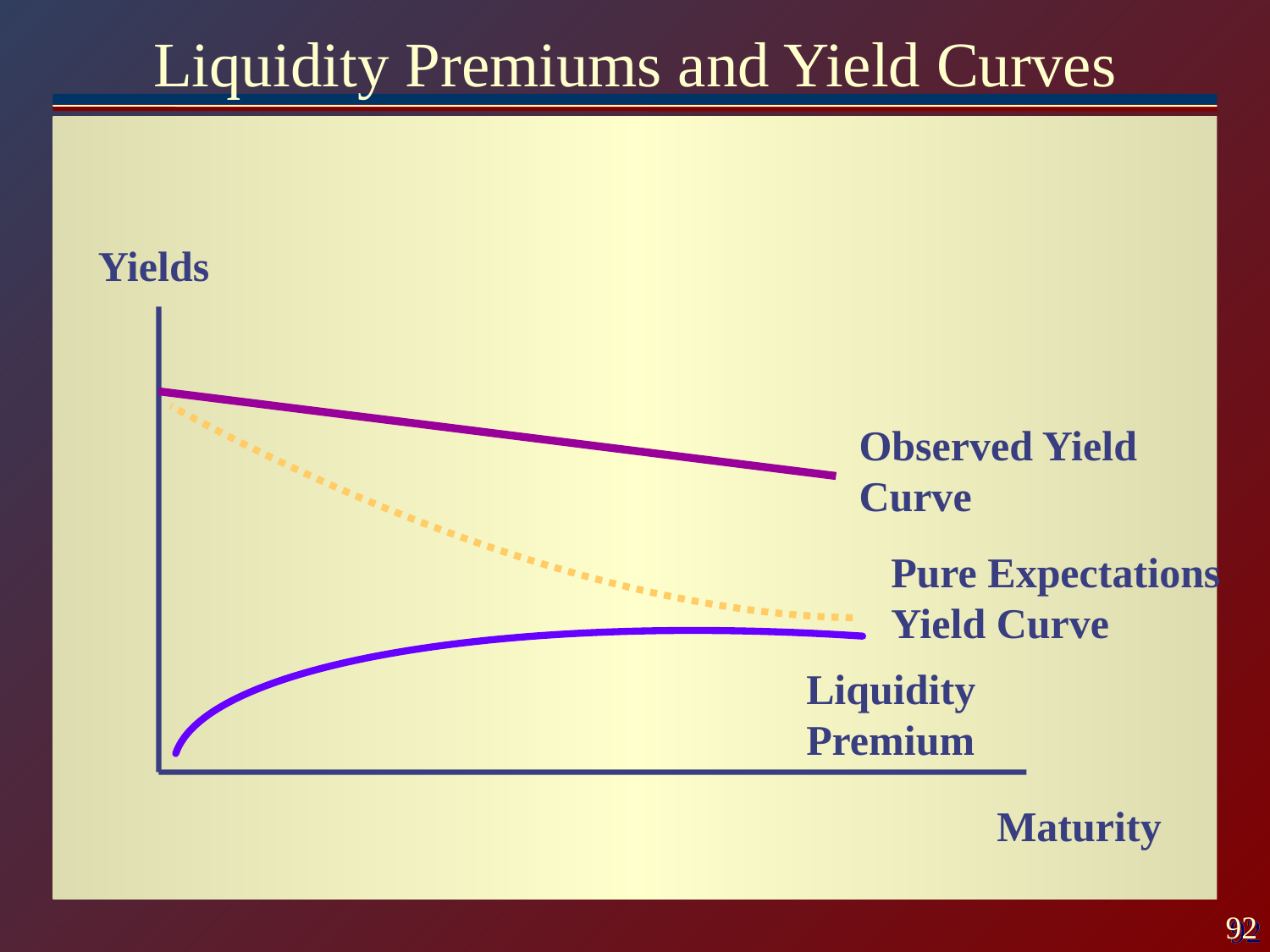

# Liquidity Premiums and Yield Curves

Yields

Observed Yield Curve
Pure Expectations Yield Curve

Liquidity Premium
Maturity